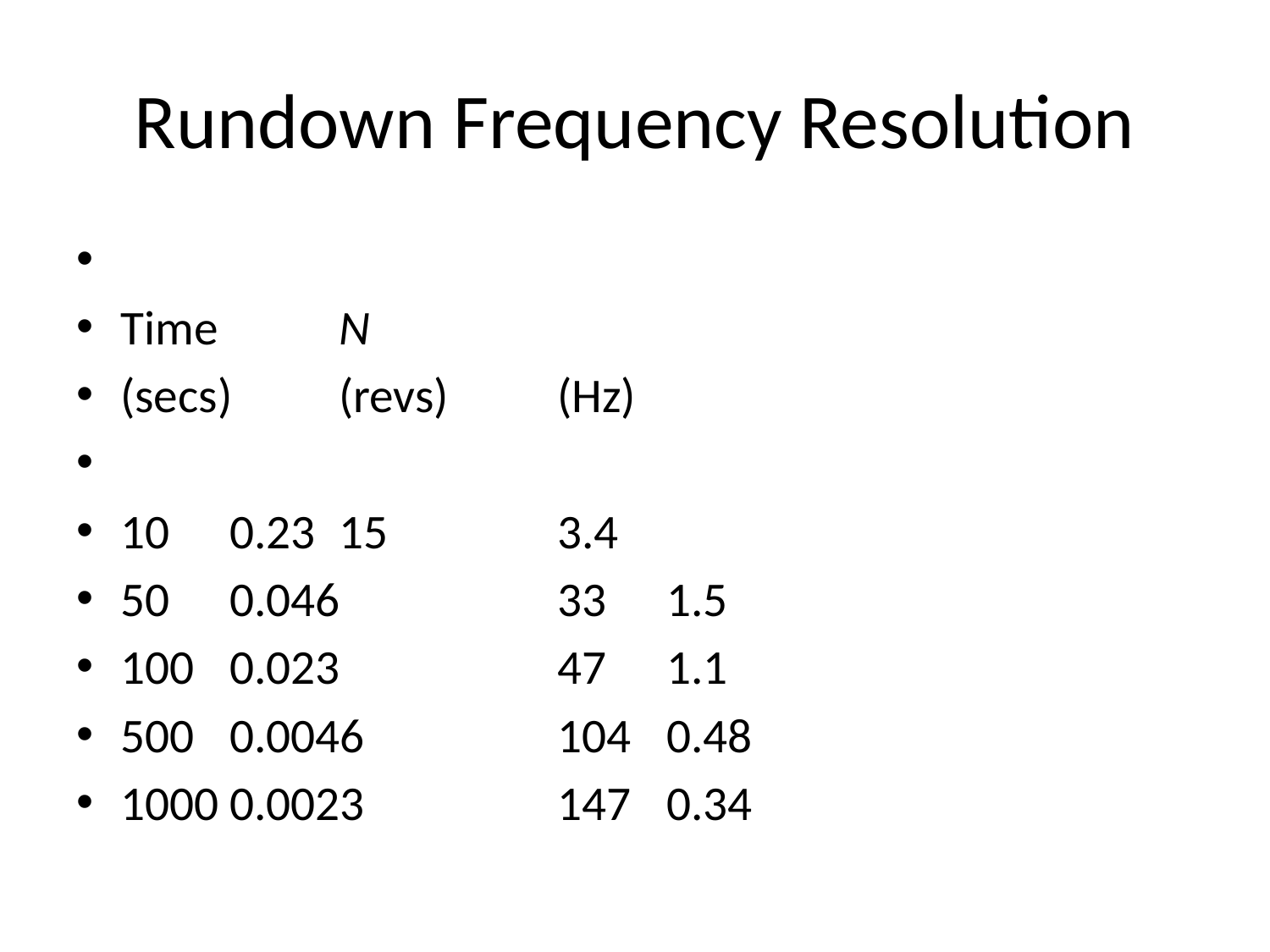

# Rundown Frequency Resolution

Time			 					N
(secs)								(revs)		(Hz)

10				0.23				15			3.4
50				0.046				33			1.5
100			0.023				47			1.1
500			0.0046			104		0.48
1000			0.0023			147		0.34